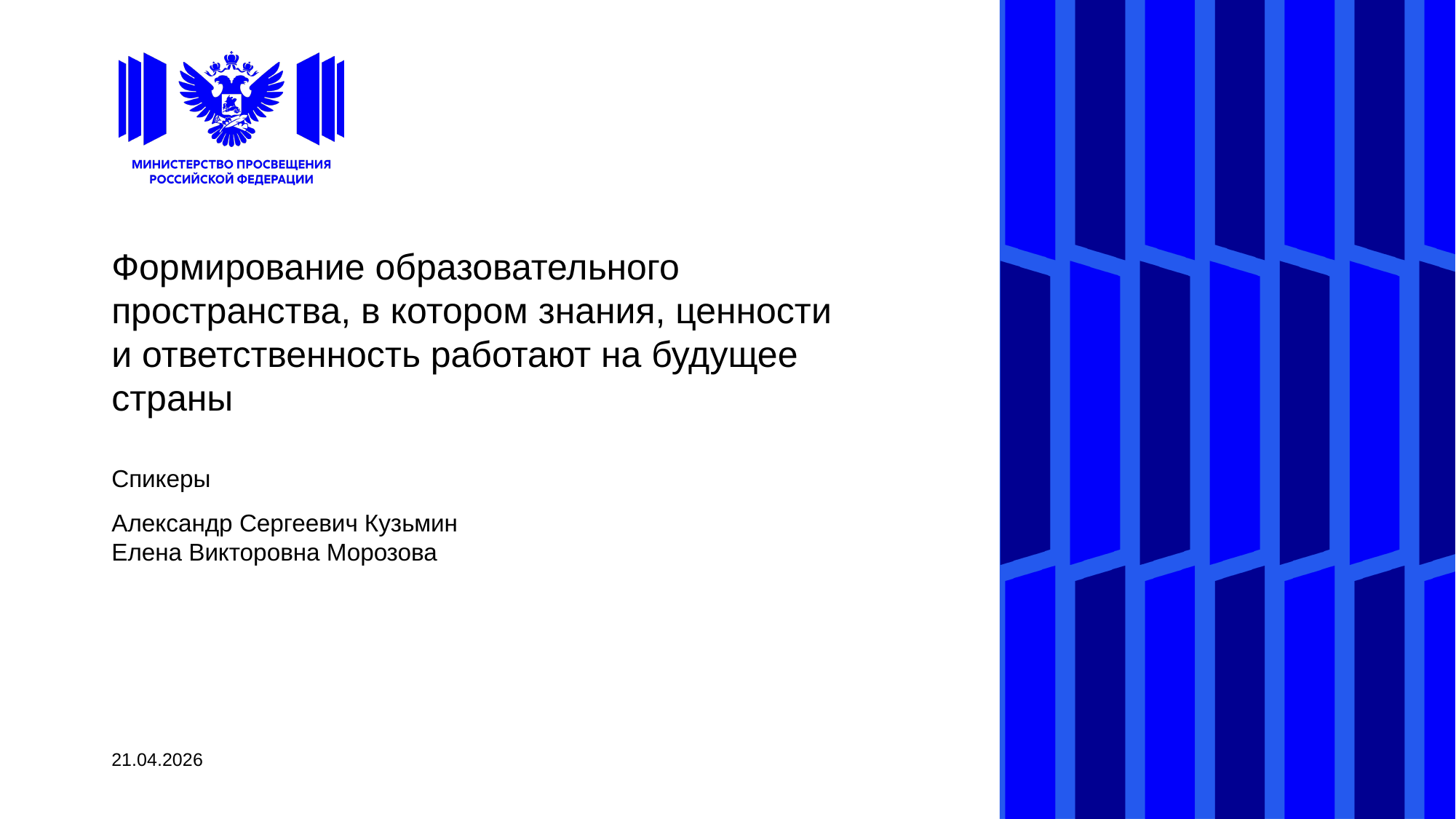

# Формирование образовательного пространства, в котором знания, ценности и ответственность работают на будущее страны
Спикеры
Александр Сергеевич Кузьмин
Елена Викторовна Морозова
21.04.2026